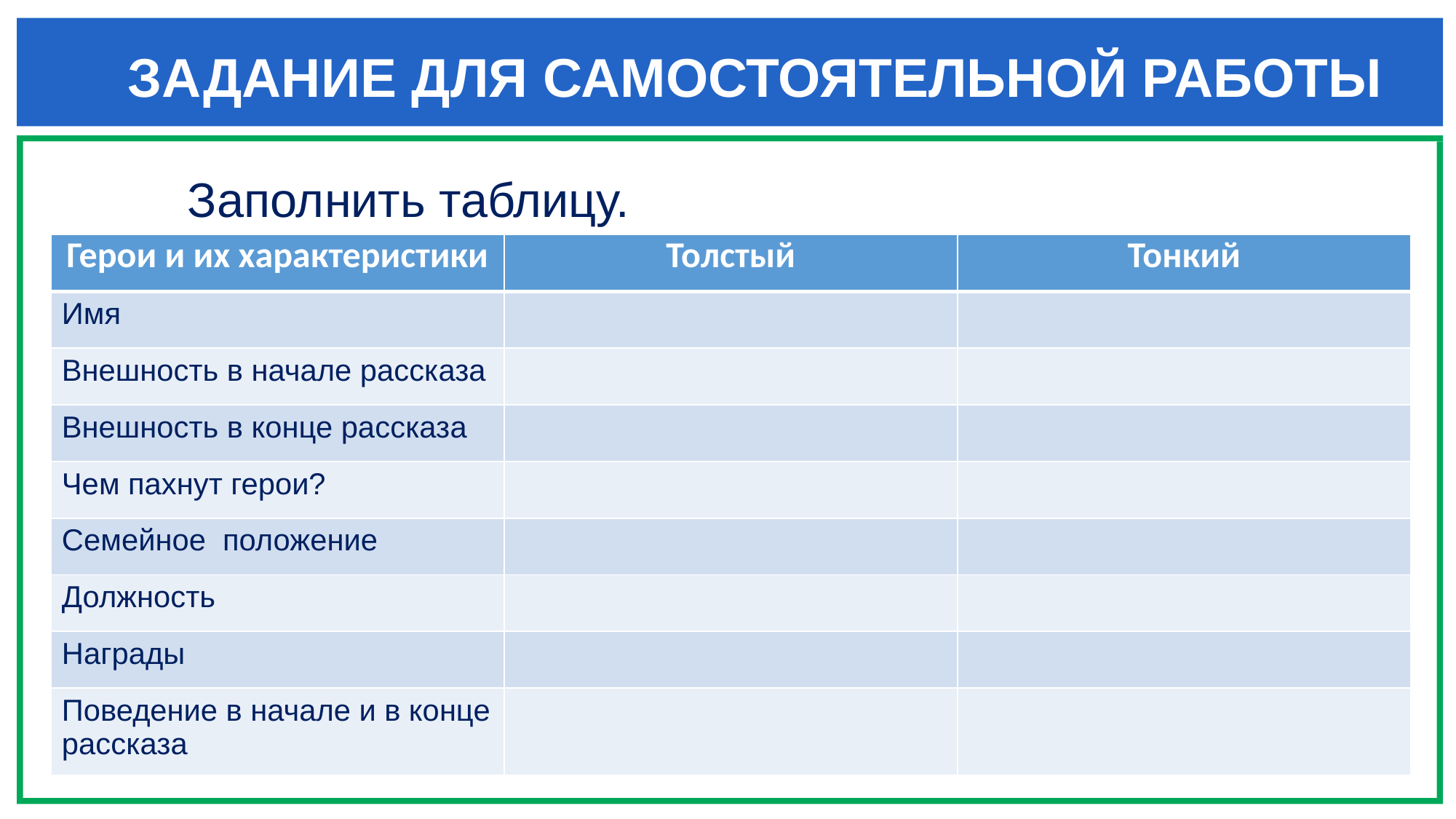

# ЗАДАНИЕ ДЛЯ САМОСТОЯТЕЛЬНОЙ РАБОТЫ

          Заполнить таблицу.

| Герои и их характеристики | Толстый | Тонкий |
| --- | --- | --- |
| Имя |  |  |
| Внешность в начале рассказа |  |  |
| Внешность в конце рассказа |  |  |
| Чем пахнут герои? |  |  |
| Семейное положение |  |  |
| Должность |  |  |
| Награды |  |  |
| Поведение в начале и в конце рассказа |  |  |